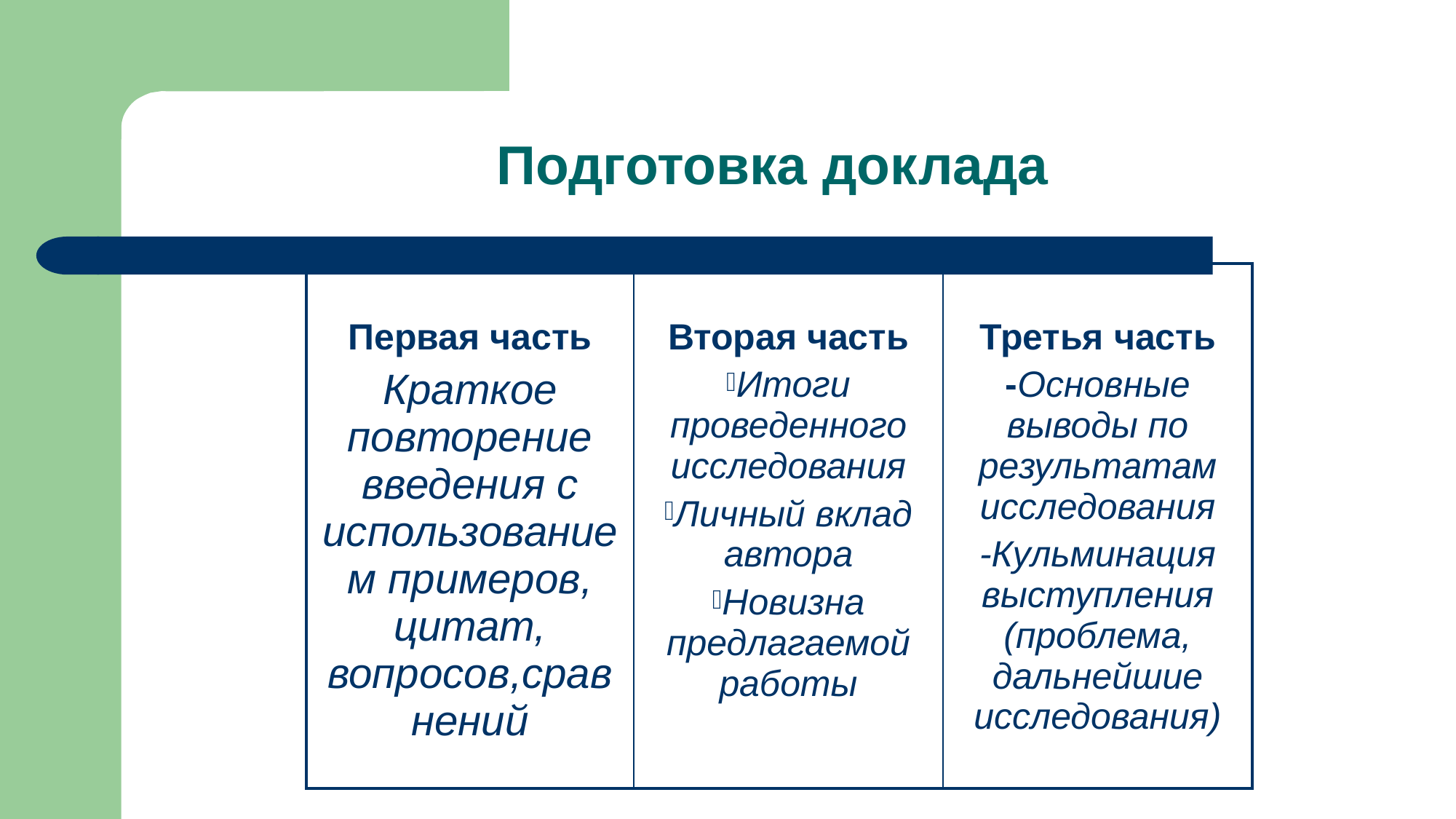

# Подготовка доклада
| Первая часть Краткое повторение введения с использованием примеров, цитат, вопросов,сравнений | Вторая часть Итоги проведенного исследования Личный вклад автора Новизна предлагаемой работы | Третья часть -Основные выводы по результатам исследования -Кульминация выступления (проблема, дальнейшие исследования) |
| --- | --- | --- |